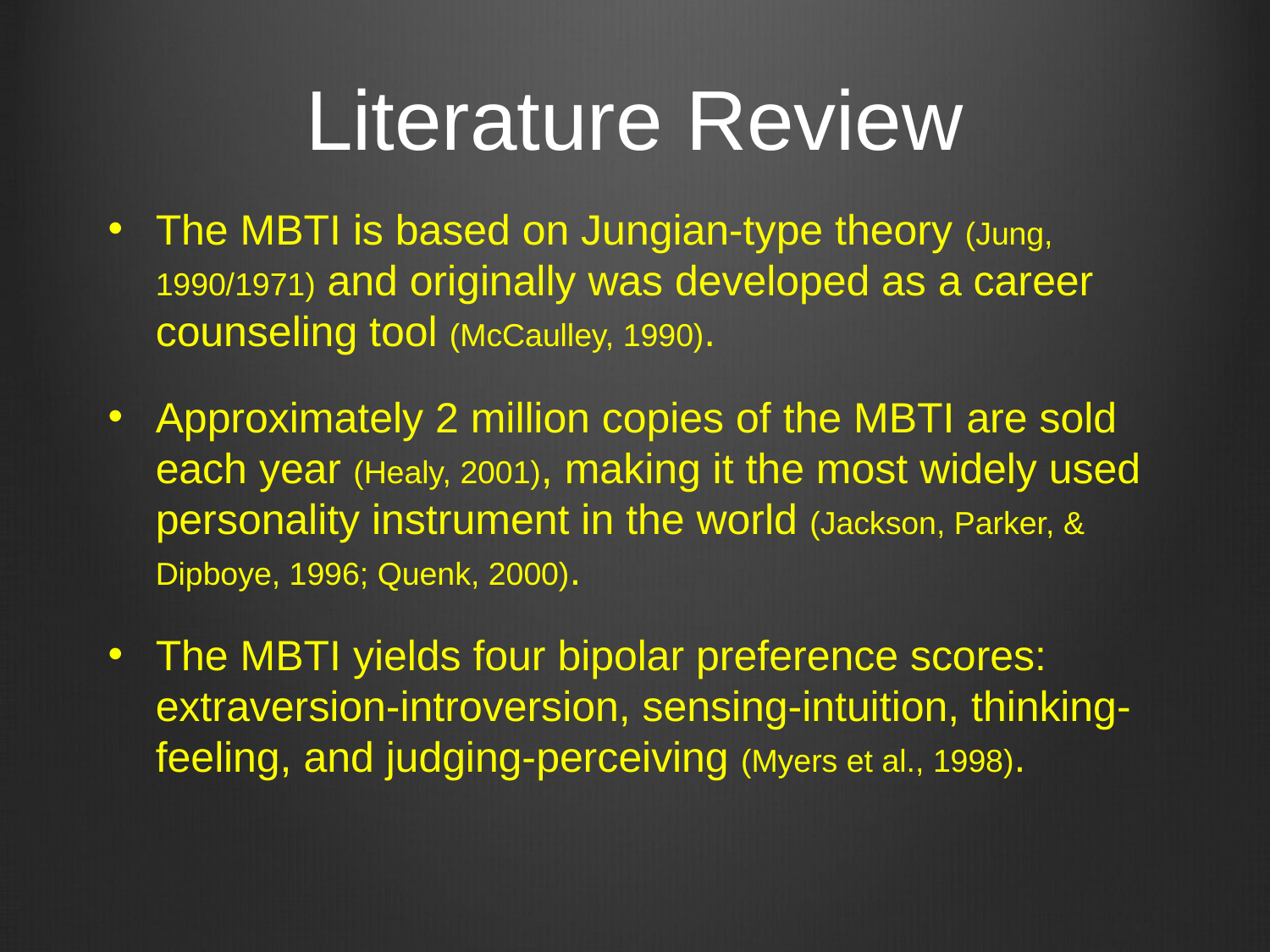

# Literature Review
The MBTI is based on Jungian-type theory (Jung, 1990/1971) and originally was developed as a career counseling tool (McCaulley, 1990).
Approximately 2 million copies of the MBTI are sold each year (Healy, 2001), making it the most widely used personality instrument in the world (Jackson, Parker, & Dipboye, 1996; Quenk, 2000).
The MBTI yields four bipolar preference scores: extraversion-introversion, sensing-intuition, thinking-feeling, and judging-perceiving (Myers et al., 1998).